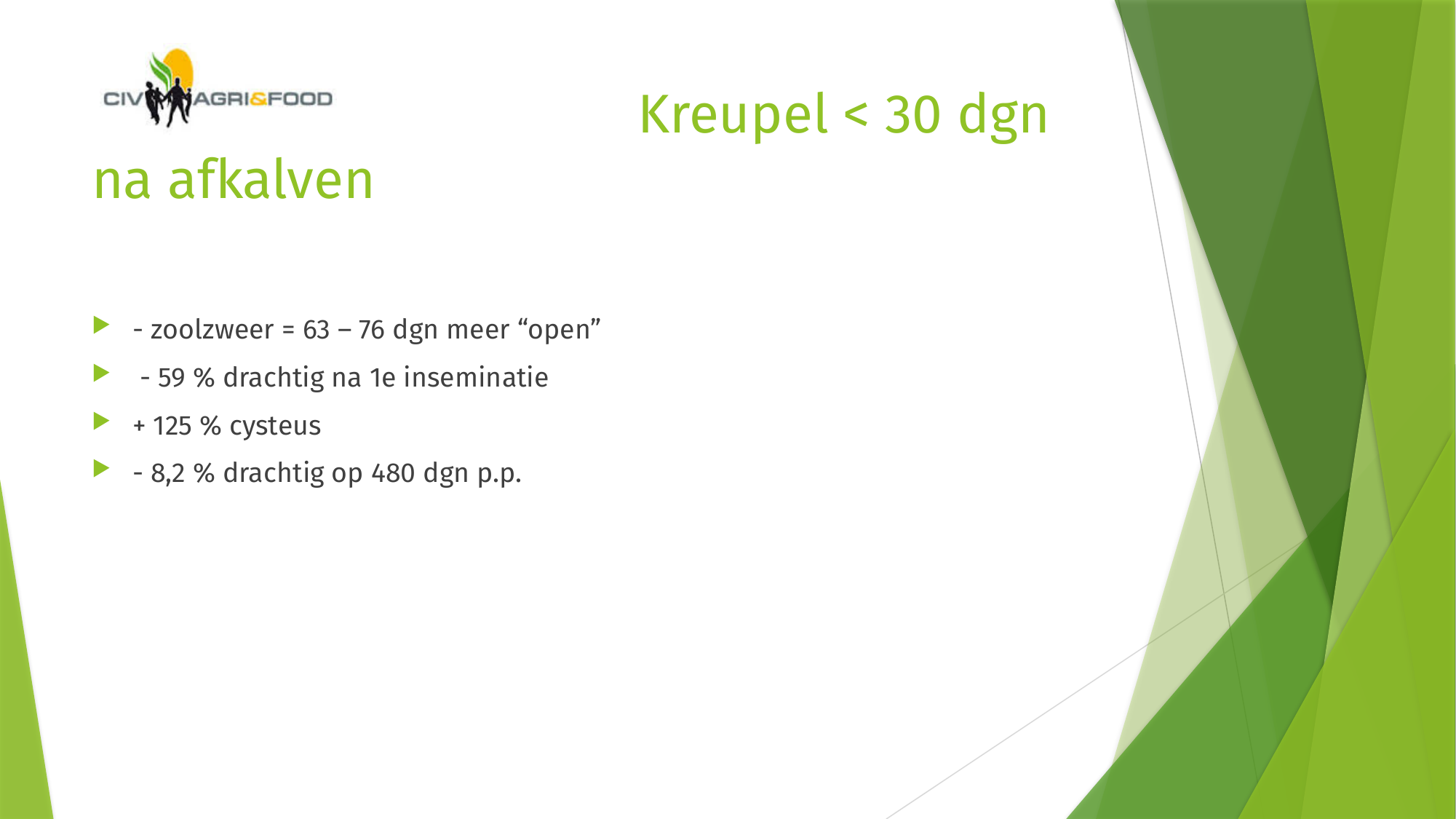

# Kreupel < 30 dgn na afkalven

- zoolzweer = 63 – 76 dgn meer “open”
 - 59 % drachtig na 1e inseminatie
+ 125 % cysteus
- 8,2 % drachtig op 480 dgn p.p.